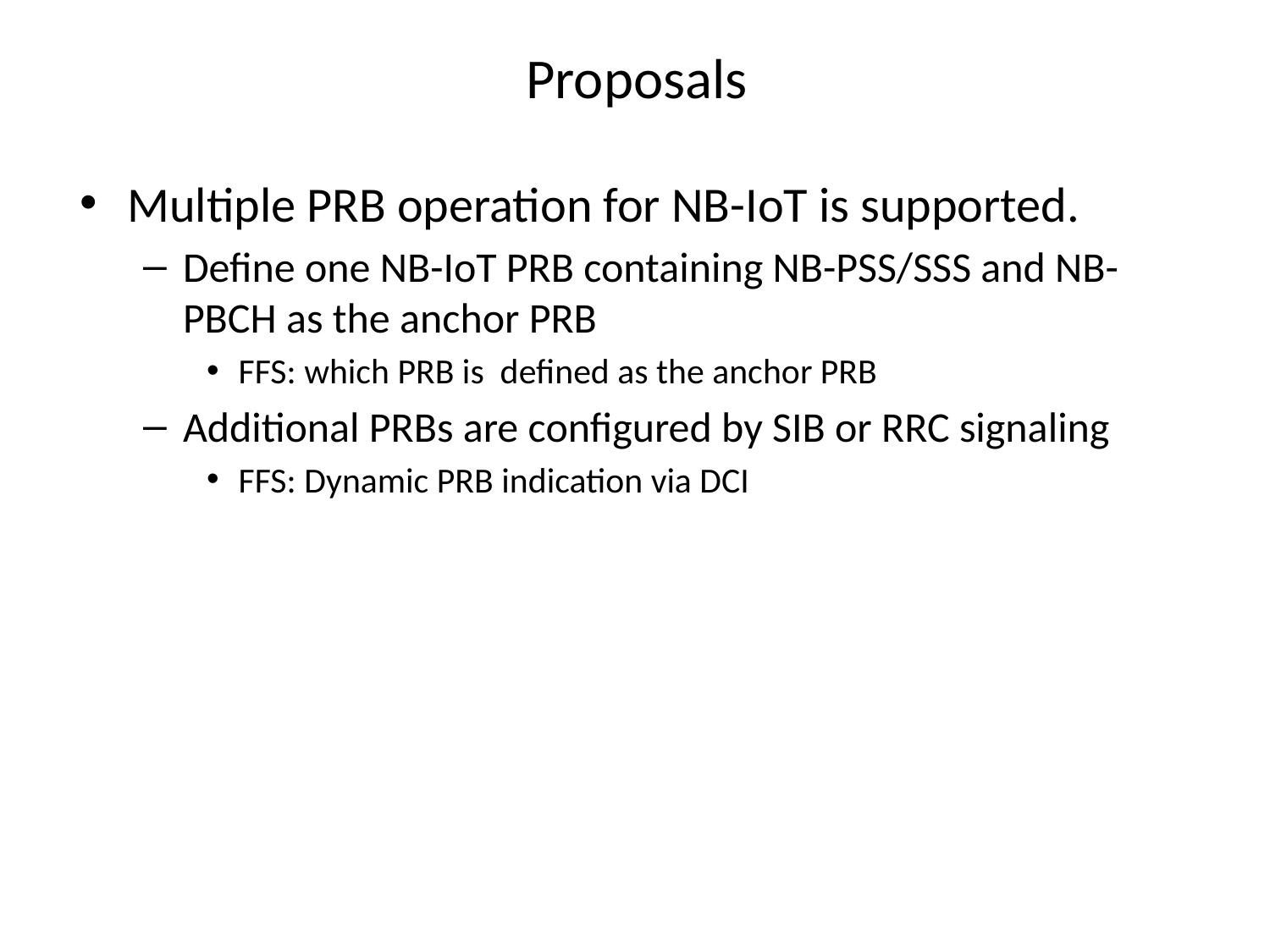

# Proposals
Multiple PRB operation for NB-IoT is supported.
Define one NB-IoT PRB containing NB-PSS/SSS and NB-PBCH as the anchor PRB
FFS: which PRB is  defined as the anchor PRB
Additional PRBs are configured by SIB or RRC signaling
FFS: Dynamic PRB indication via DCI